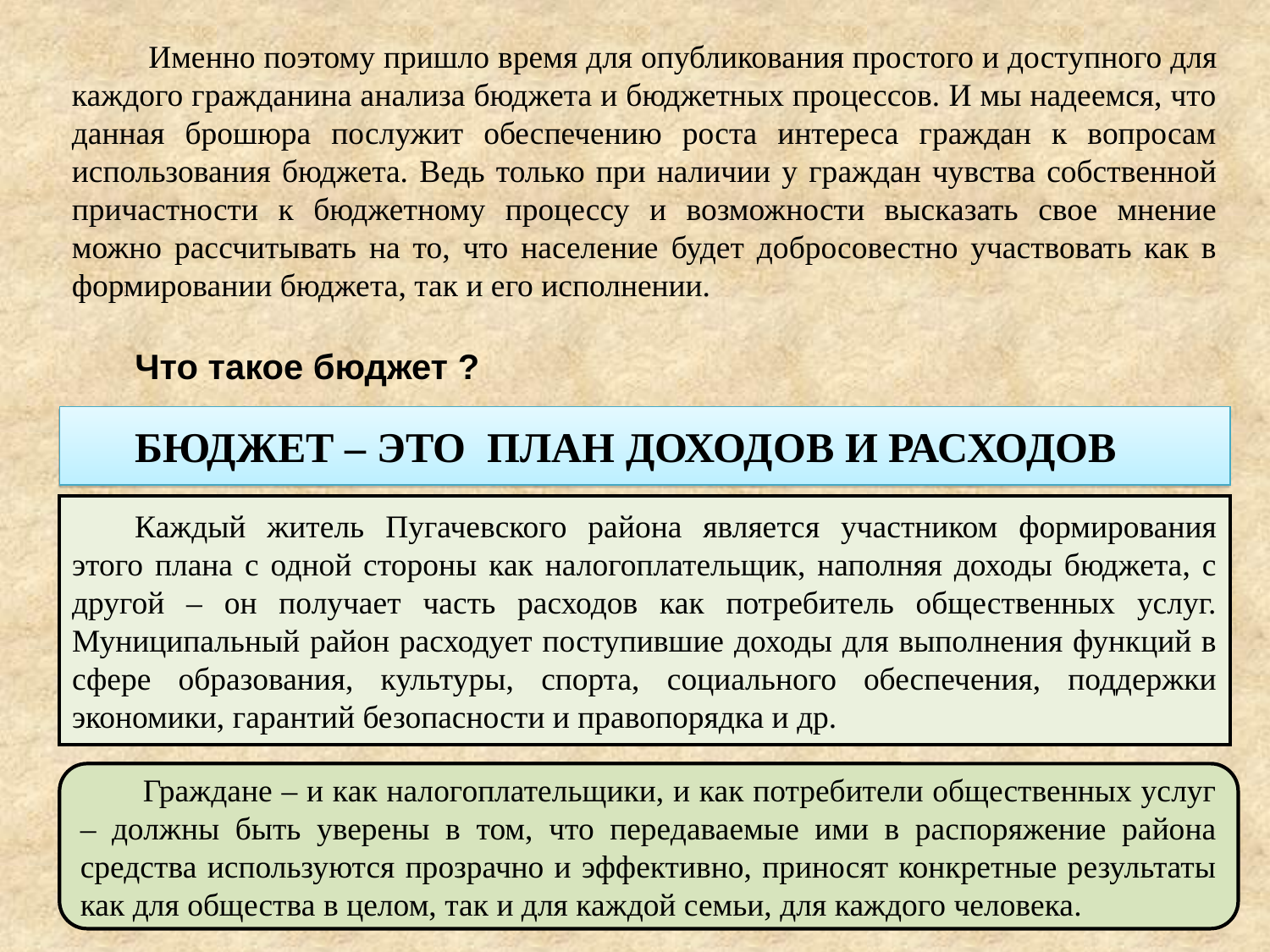

Именно поэтому пришло время для опубликования простого и доступного для каждого гражданина анализа бюджета и бюджетных процессов. И мы надеемся, что данная брошюра послужит обеспечению роста интереса граждан к вопросам использования бюджета. Ведь только при наличии у граждан чувства собственной причастности к бюджетному процессу и возможности высказать свое мнение можно рассчитывать на то, что население будет добросовестно участвовать как в формировании бюджета, так и его исполнении.

Что такое бюджет ?

БЮДЖЕТ – ЭТО  ПЛАН ДОХОДОВ И РАСХОДОВ
Каждый житель Пугачевского района является участником формирования этого плана с одной стороны как налогоплательщик, наполняя доходы бюджета, с другой – он получает часть расходов как потребитель общественных услуг. Муниципальный район расходует поступившие доходы для выполнения функций в сфере образования, культуры, спорта, социального обеспечения, поддержки экономики, гарантий безопасности и правопорядка и др.
Граждане – и как налогоплательщики, и как потребители общественных услуг – должны быть уверены в том, что передаваемые ими в распоряжение района средства используются прозрачно и эффективно, приносят конкретные результаты как для общества в целом, так и для каждой семьи, для каждого человека.